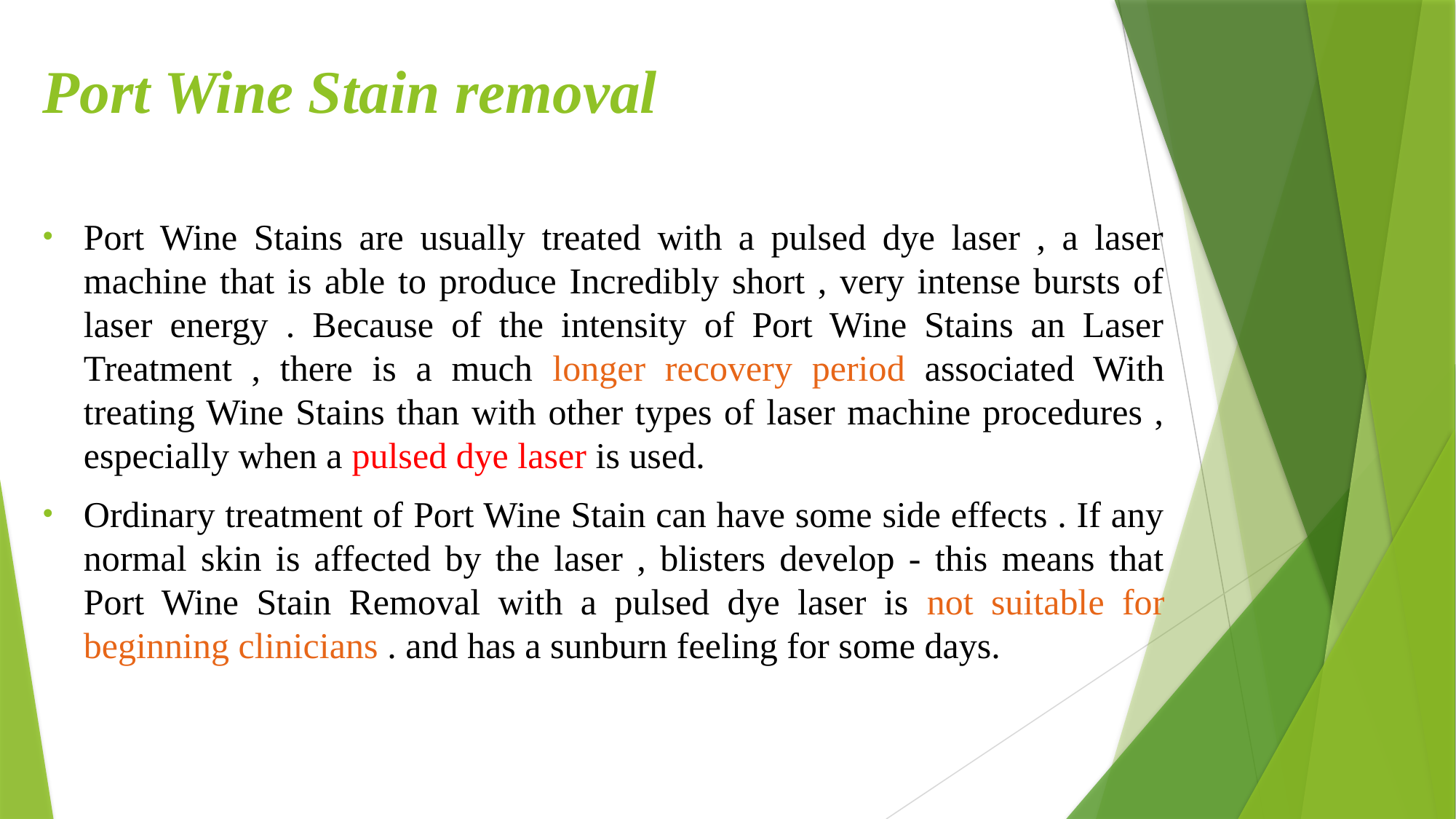

# Port Wine Stain removal
Port Wine Stains are usually treated with a pulsed dye laser , a laser machine that is able to produce Incredibly short , very intense bursts of laser energy . Because of the intensity of Port Wine Stains an Laser Treatment , there is a much longer recovery period associated With treating Wine Stains than with other types of laser machine procedures , especially when a pulsed dye laser is used.
Ordinary treatment of Port Wine Stain can have some side effects . If any normal skin is affected by the laser , blisters develop - this means that Port Wine Stain Removal with a pulsed dye laser is not suitable for beginning clinicians . and has a sunburn feeling for some days.